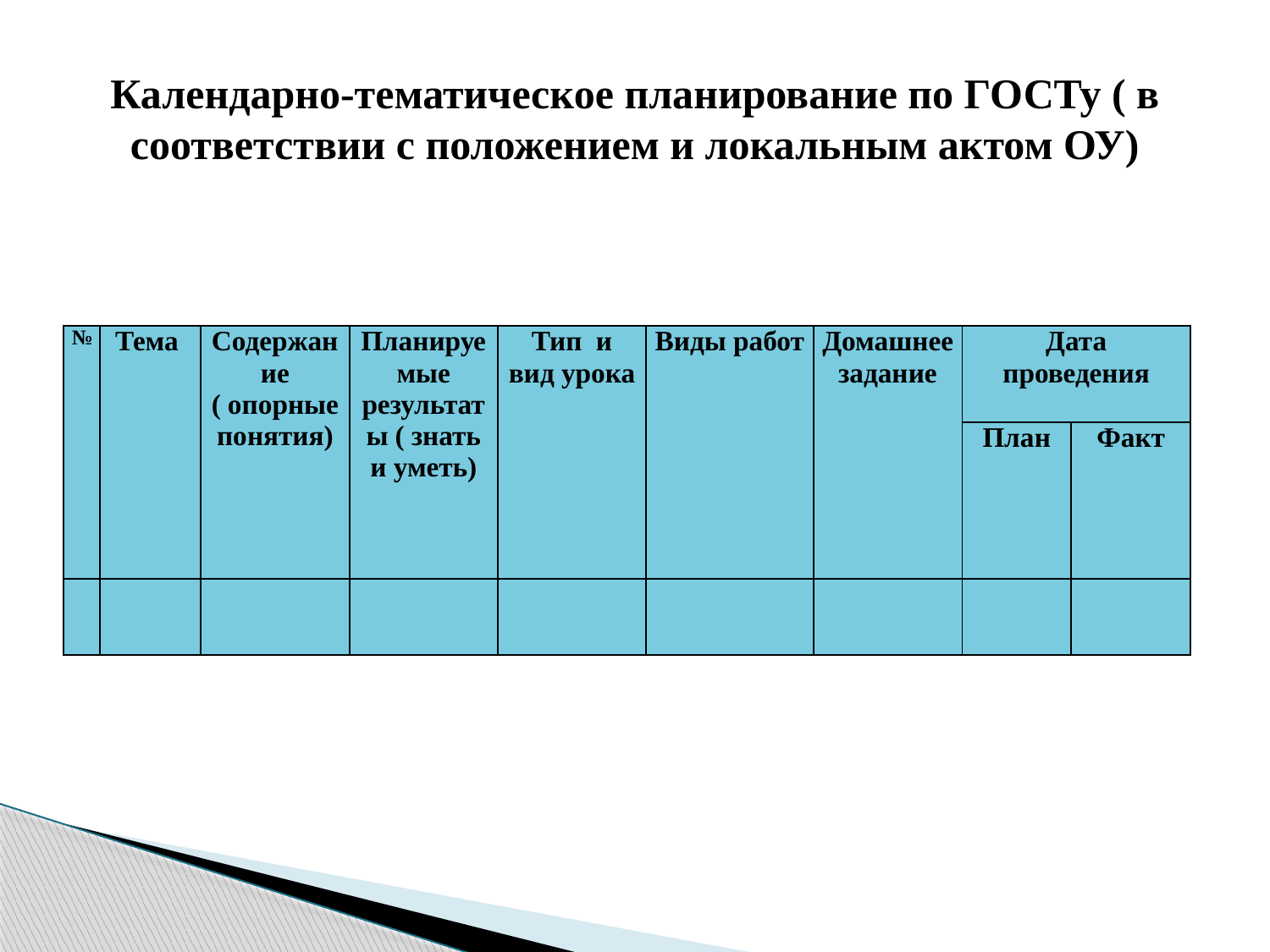

# Календарно-тематическое планирование по ГОСТу ( в соответствии с положением и локальным актом ОУ)
| № | Тема | Содержание ( опорные понятия) | Планируемые результаты ( знать и уметь) | Тип и вид урока | Виды работ | Домашнее задание | Дата проведения |  |
| --- | --- | --- | --- | --- | --- | --- | --- | --- |
|  |  |  |  |  |  |  | План | Факт |
|  |  |  |  |  |  |  |  |  |